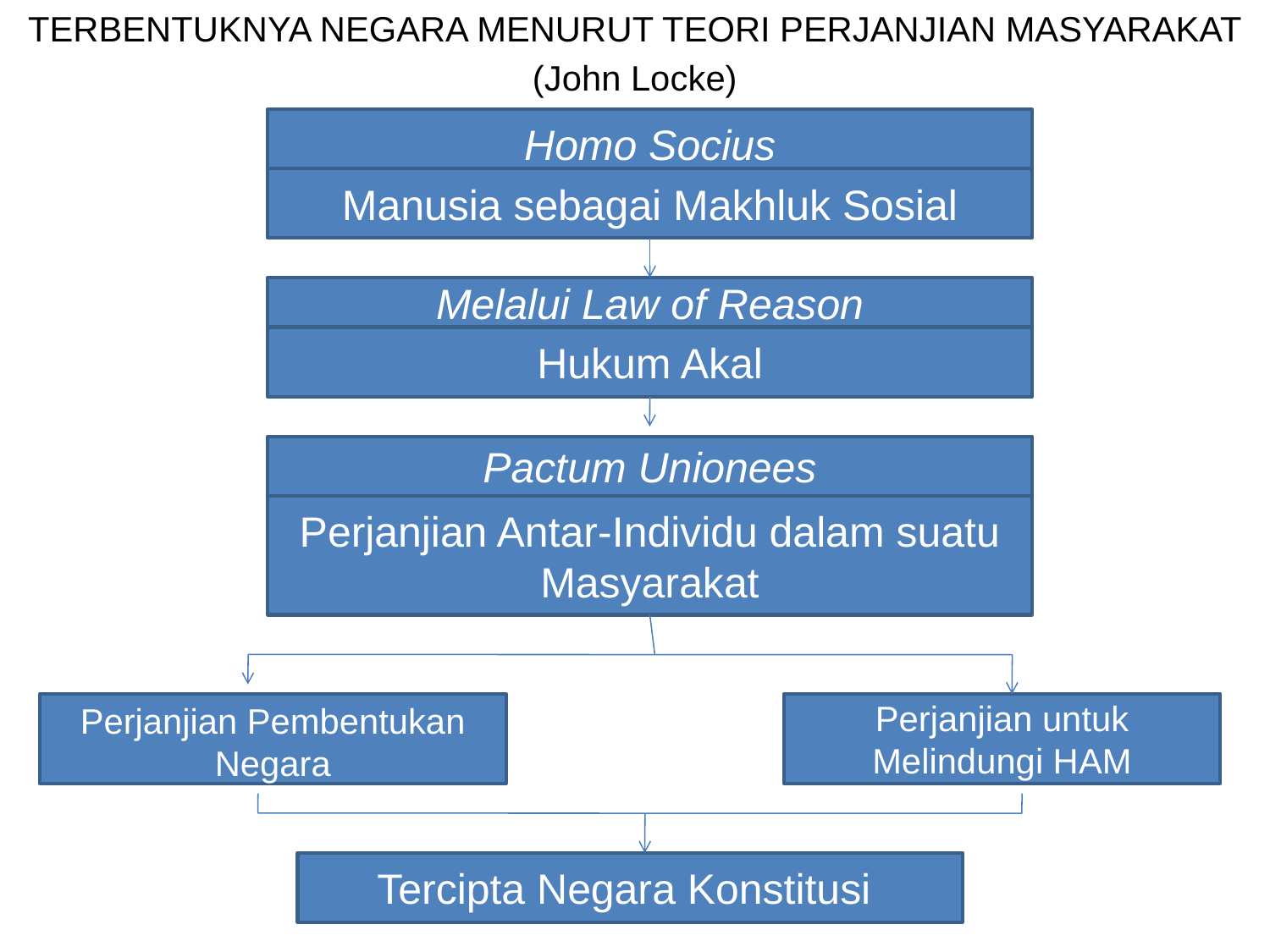

TERBENTUKNYA NEGARA MENURUT TEORI PERJANJIAN MASYARAKAT
(John Locke)

Homo Socius

Manusia sebagai Makhluk Sosial

Melalui Law of Reason

Hukum Akal

Pactum Unionees

Perjanjian Antar-Individu dalam suatu Masyarakat

Perjanjian Pembentukan Negara

Perjanjian untuk Melindungi HAM

Tercipta Negara Konstitusi